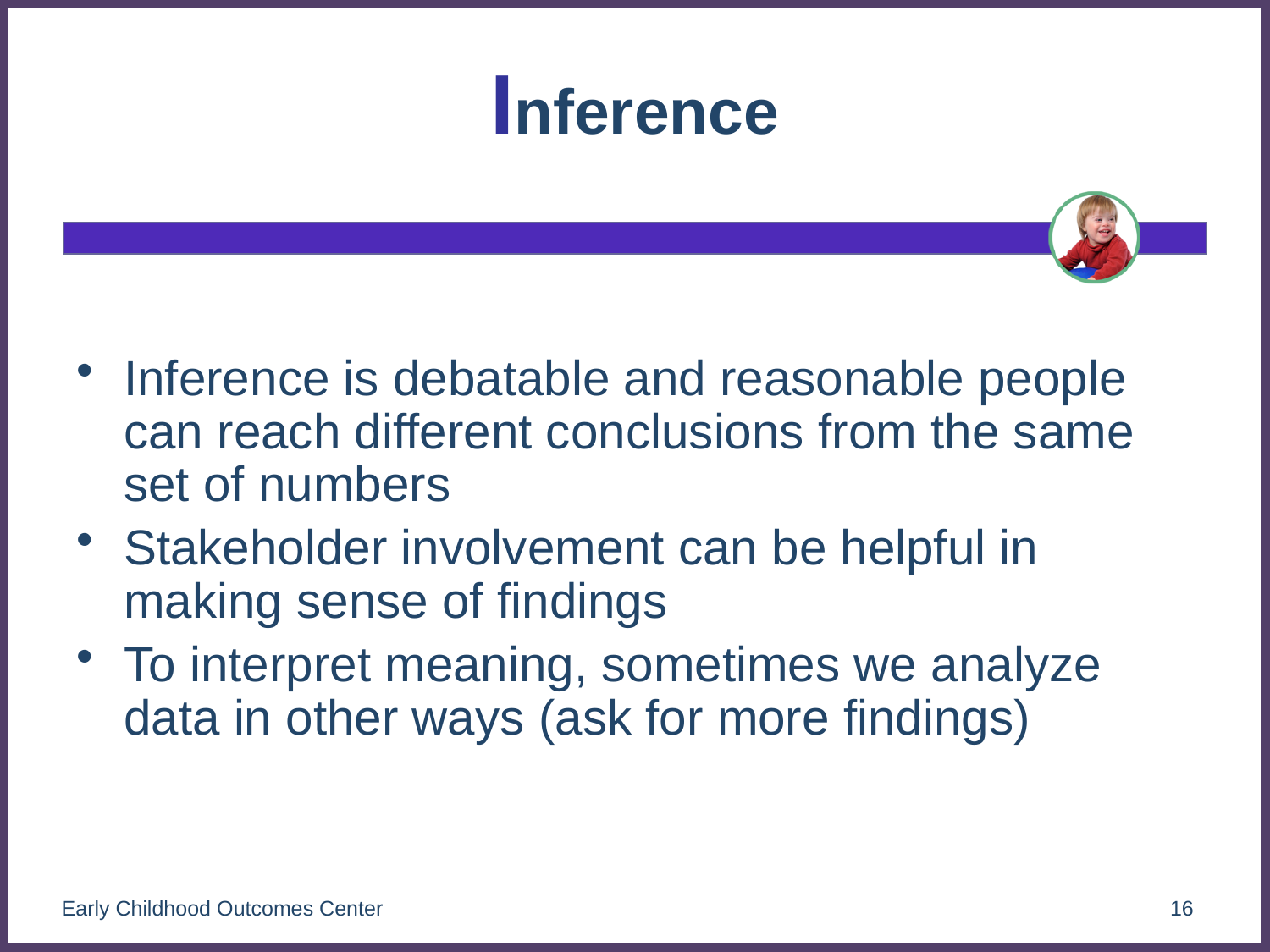

# Inference

Inference is debatable and reasonable people can reach different conclusions from the same set of numbers
Stakeholder involvement can be helpful in making sense of findings
To interpret meaning, sometimes we analyze data in other ways (ask for more findings)

Early Childhood Outcomes Center
16